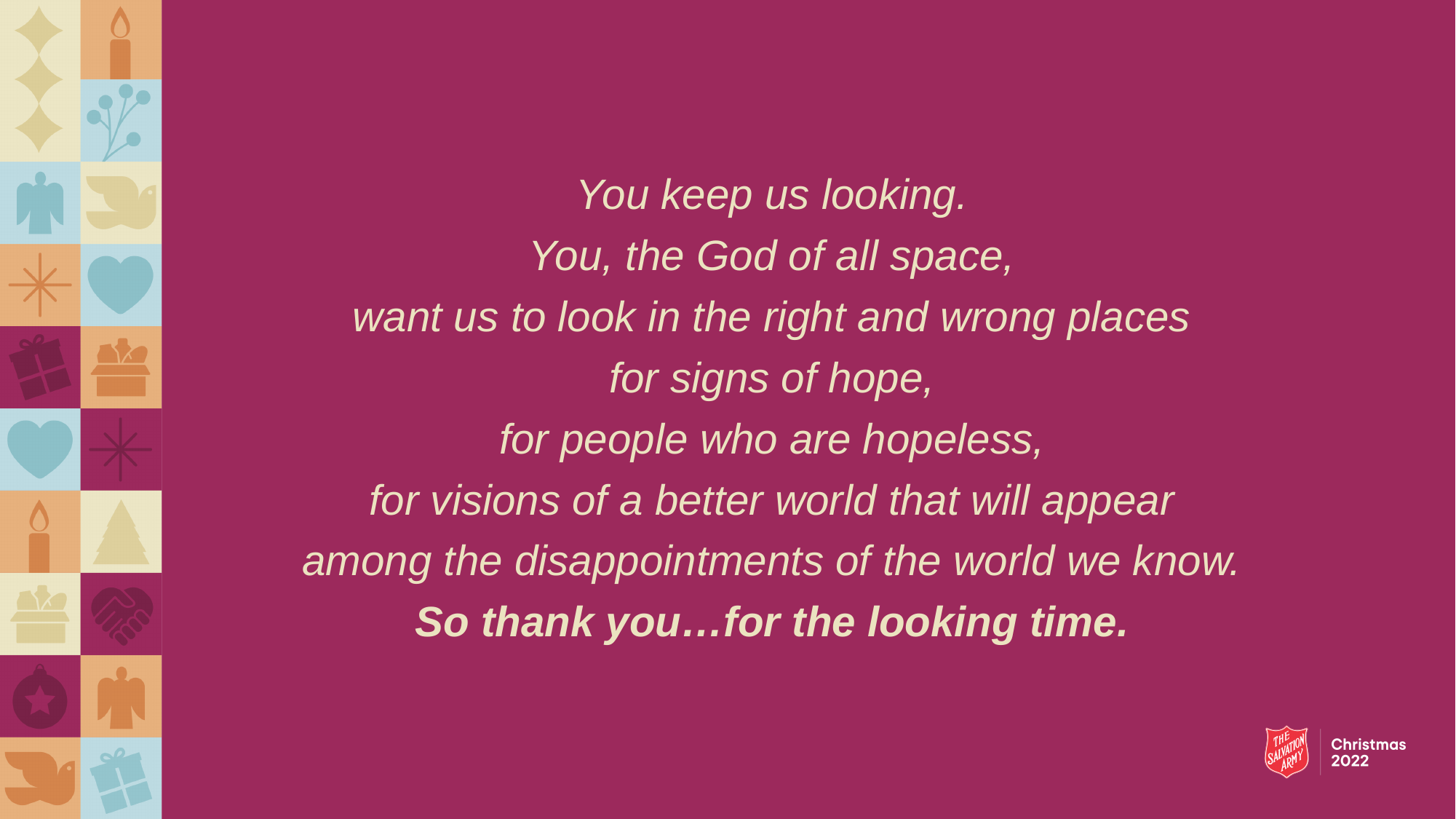

You keep us looking.
You, the God of all space,
want us to look in the right and wrong places
for signs of hope,
for people who are hopeless,
for visions of a better world that will appear
among the disappointments of the world we know.
So thank you…for the looking time.